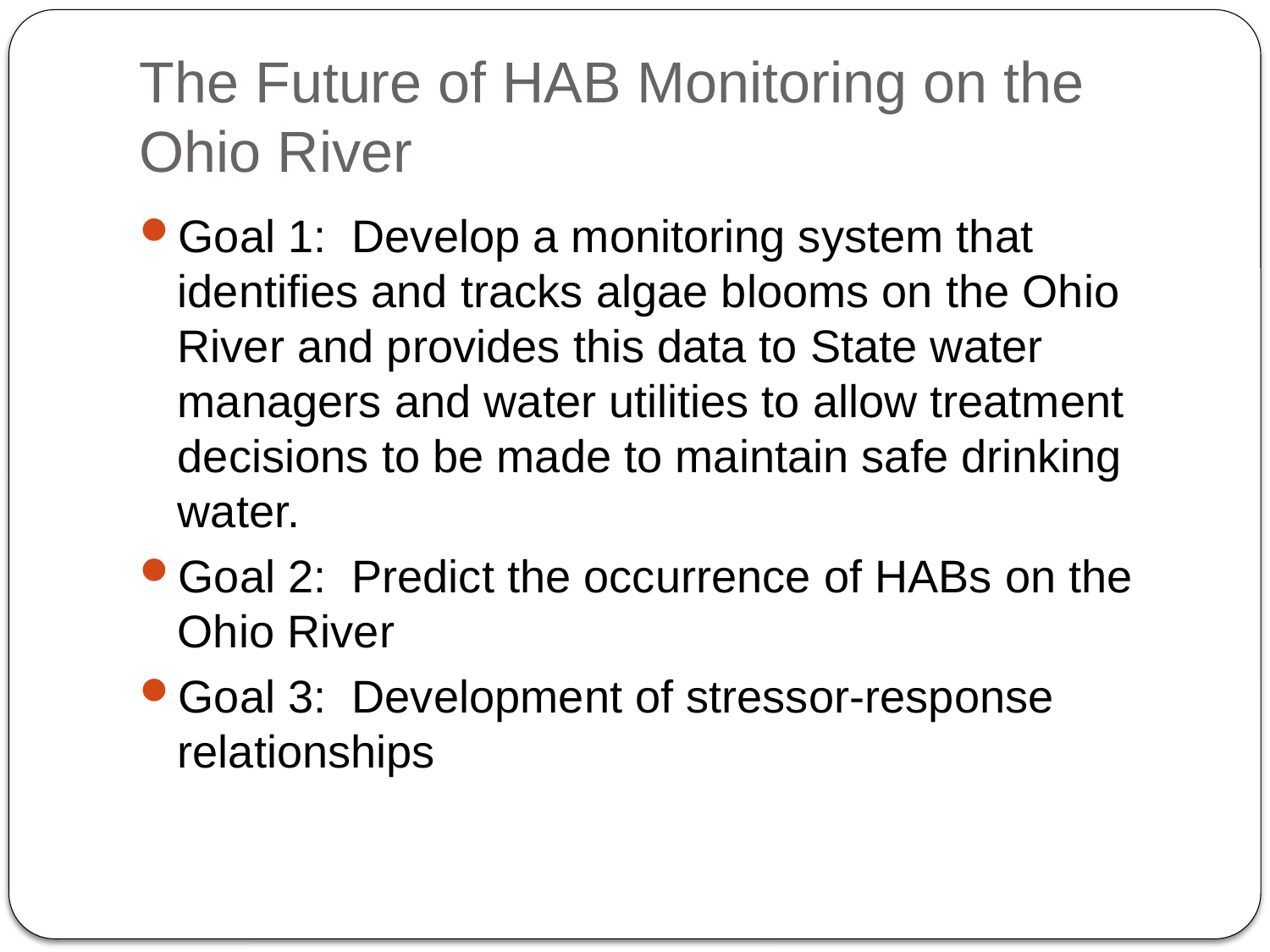

# The Future of HAB Monitoring on the Ohio River
Goal 1:  Develop a monitoring system that identifies and tracks algae blooms on the Ohio River and provides this data to State water managers and water utilities to allow treatment decisions to be made to maintain safe drinking water.
Goal 2:  Predict the occurrence of HABs on the Ohio River
Goal 3:  Development of stressor-response relationships